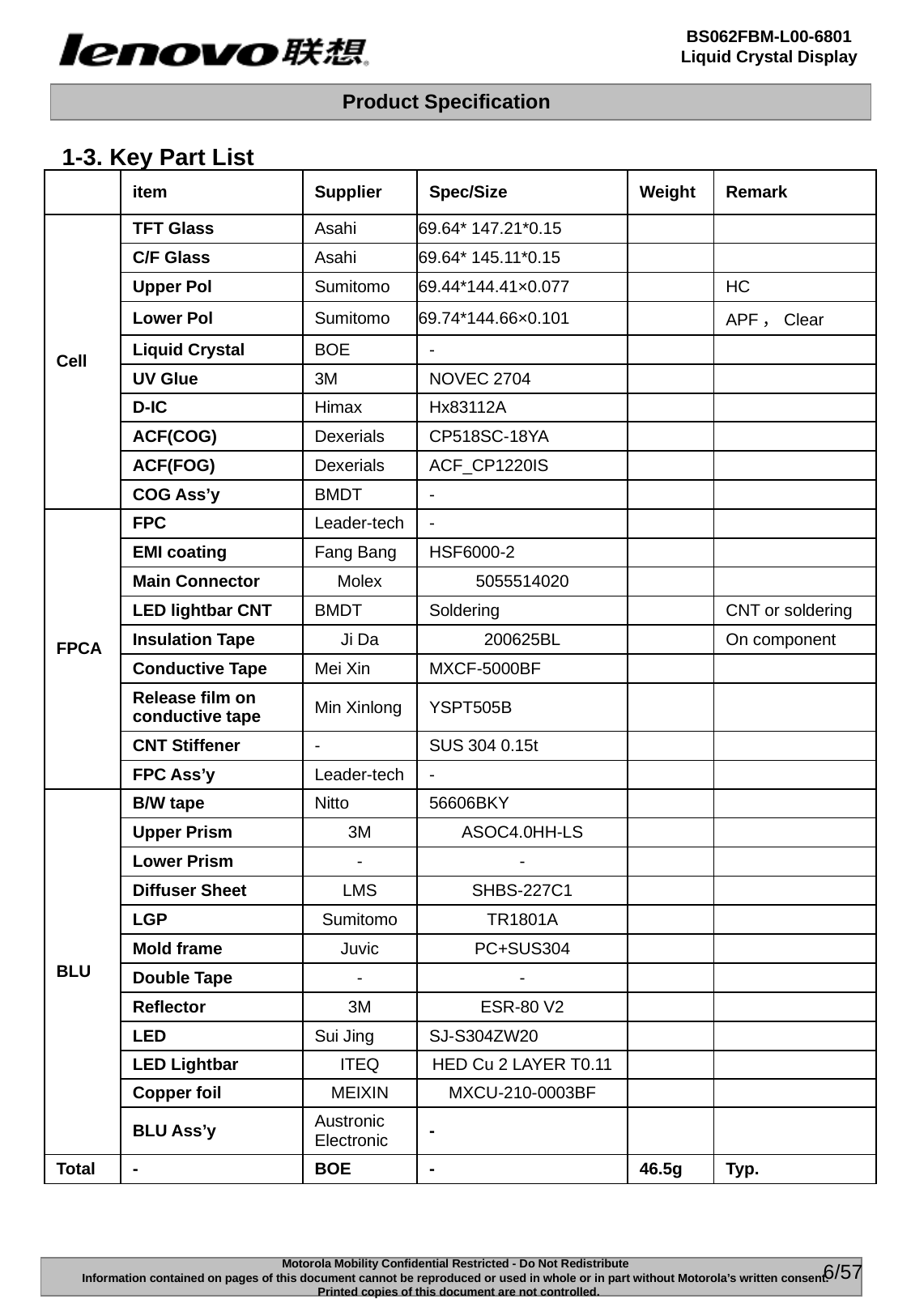

1-3. Key Part List
|  | item | Supplier | Spec/Size | Weight | Remark |
| --- | --- | --- | --- | --- | --- |
| Cell | TFT Glass | Asahi | 69.64\* 147.21\*0.15 |  |  |
|  | C/F Glass | Asahi | 69.64\* 145.11\*0.15 |  |  |
|  | Upper Pol | Sumitomo | 69.44\*144.41×0.077 |  | HC |
|  | Lower Pol | Sumitomo | 69.74\*144.66×0.101 |  | APF，Clear |
|  | Liquid Crystal | BOE | - |  |  |
|  | UV Glue | 3M | NOVEC 2704 |  |  |
|  | D-IC | Himax | Hx83112A |  |  |
|  | ACF(COG) | Dexerials | CP518SC-18YA |  |  |
|  | ACF(FOG) | Dexerials | ACF\_CP1220IS |  |  |
|  | COG Ass’y | BMDT | - |  |  |
| FPCA | FPC | Leader-tech | - |  |  |
|  | EMI coating | Fang Bang | HSF6000-2 |  |  |
|  | Main Connector | Molex | 5055514020 |  |  |
|  | LED lightbar CNT | BMDT | Soldering |  | CNT or soldering |
|  | Insulation Tape | Ji Da | 200625BL |  | On component |
|  | Conductive Tape | Mei Xin | MXCF-5000BF |  |  |
|  | Release film on conductive tape | Min Xinlong | YSPT505B |  |  |
|  | CNT Stiffener | - | SUS 304 0.15t |  |  |
|  | FPC Ass’y | Leader-tech | - |  |  |
| BLU | B/W tape | Nitto | 56606BKY |  |  |
|  | Upper Prism | 3M | ASOC4.0HH-LS |  |  |
|  | Lower Prism | - | - |  |  |
|  | Diffuser Sheet | LMS | SHBS-227C1 |  |  |
|  | LGP | Sumitomo | TR1801A |  |  |
|  | Mold frame | Juvic | PC+SUS304 |  |  |
|  | Double Tape | - | - |  |  |
|  | Reflector | 3M | ESR-80 V2 |  |  |
|  | LED | Sui Jing | SJ-S304ZW20 |  |  |
|  | LED Lightbar | ITEQ | HED Cu 2 LAYER T0.11 |  |  |
|  | Copper foil | MEIXIN | MXCU-210-0003BF |  |  |
|  | BLU Ass’y | Austronic Electronic | - |  |  |
| Total | - | BOE | - | 46.5g | Typ. |
6/57